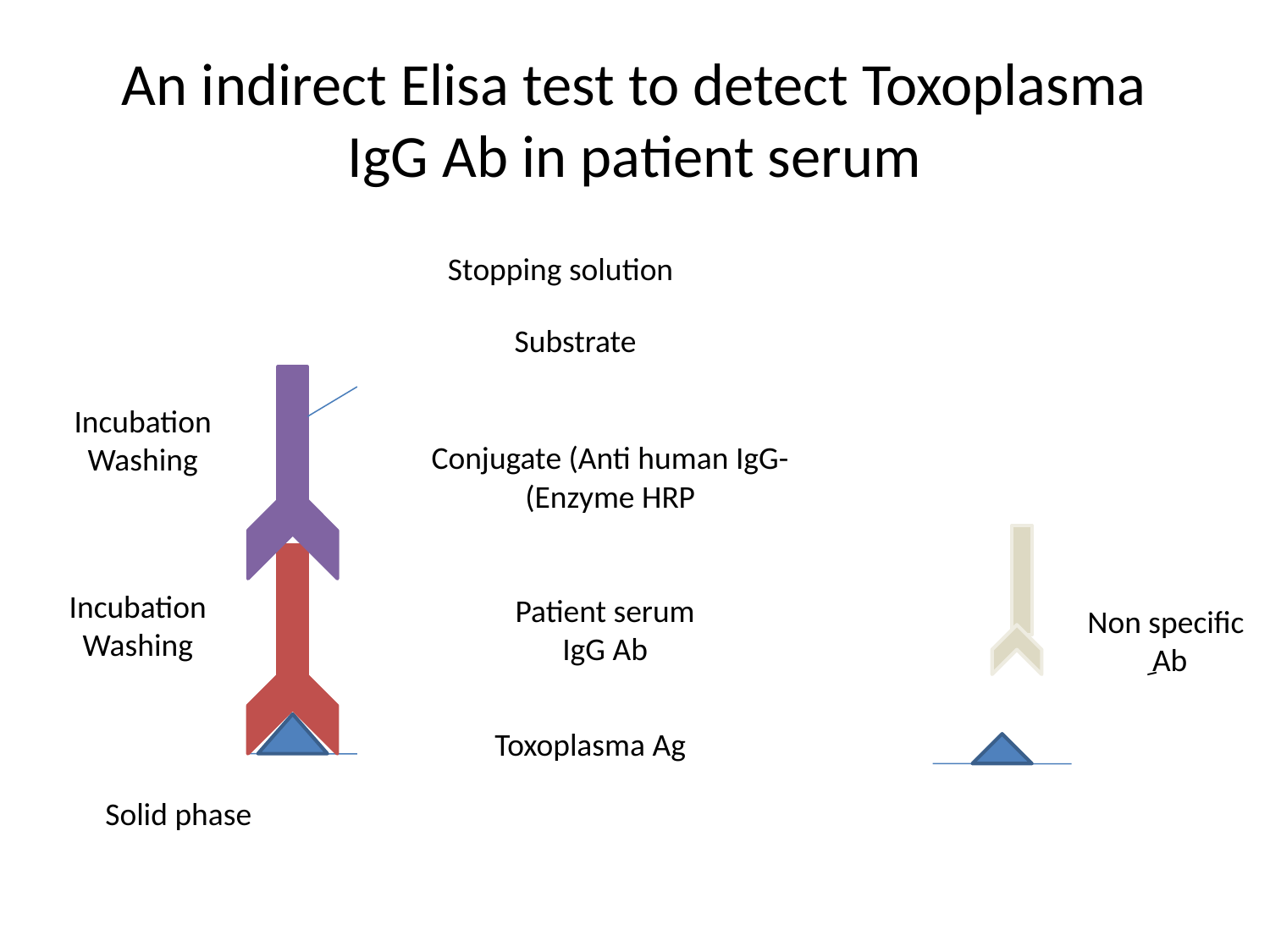

# An indirect Elisa test to detect Toxoplasma IgG Ab in patient serum
Stopping solution
Substrate

Incubation
Washing
Conjugate (Anti human IgG-(Enzyme HRP

Patient serum
IgG Ab
Incubation
Washing
Non specific Ab ِ

Toxoplasma Ag

Solid phase